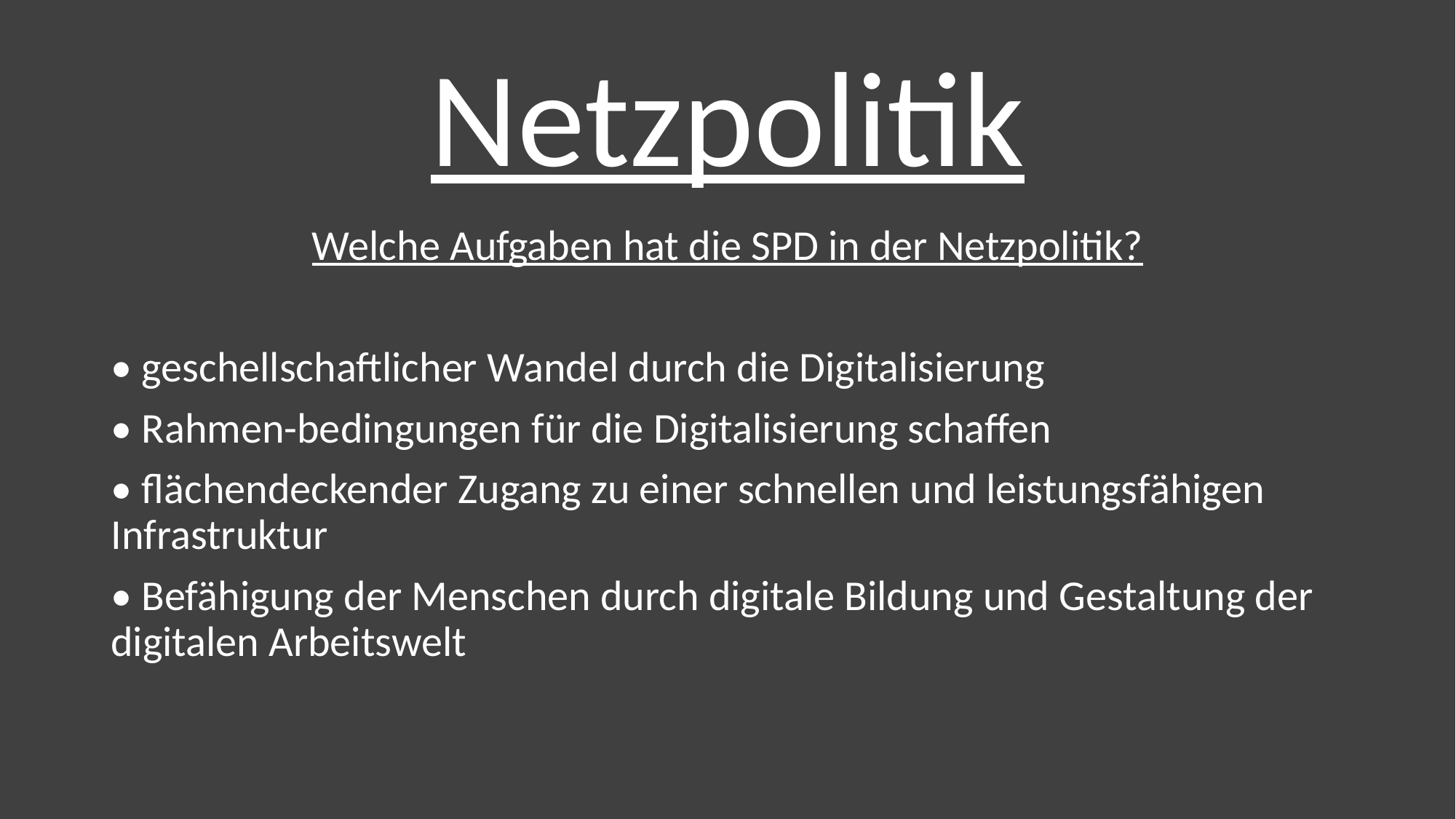

# Netzpolitik
Welche Aufgaben hat die SPD in der Netzpolitik?

• geschellschaftlicher Wandel durch die Digitalisierung
• Rahmen-bedingungen für die Digitalisierung schaffen
• flächendeckender Zugang zu einer schnellen und leistungsfähigen Infrastruktur
• Befähigung der Menschen durch digitale Bildung und Gestaltung der digitalen Arbeitswelt